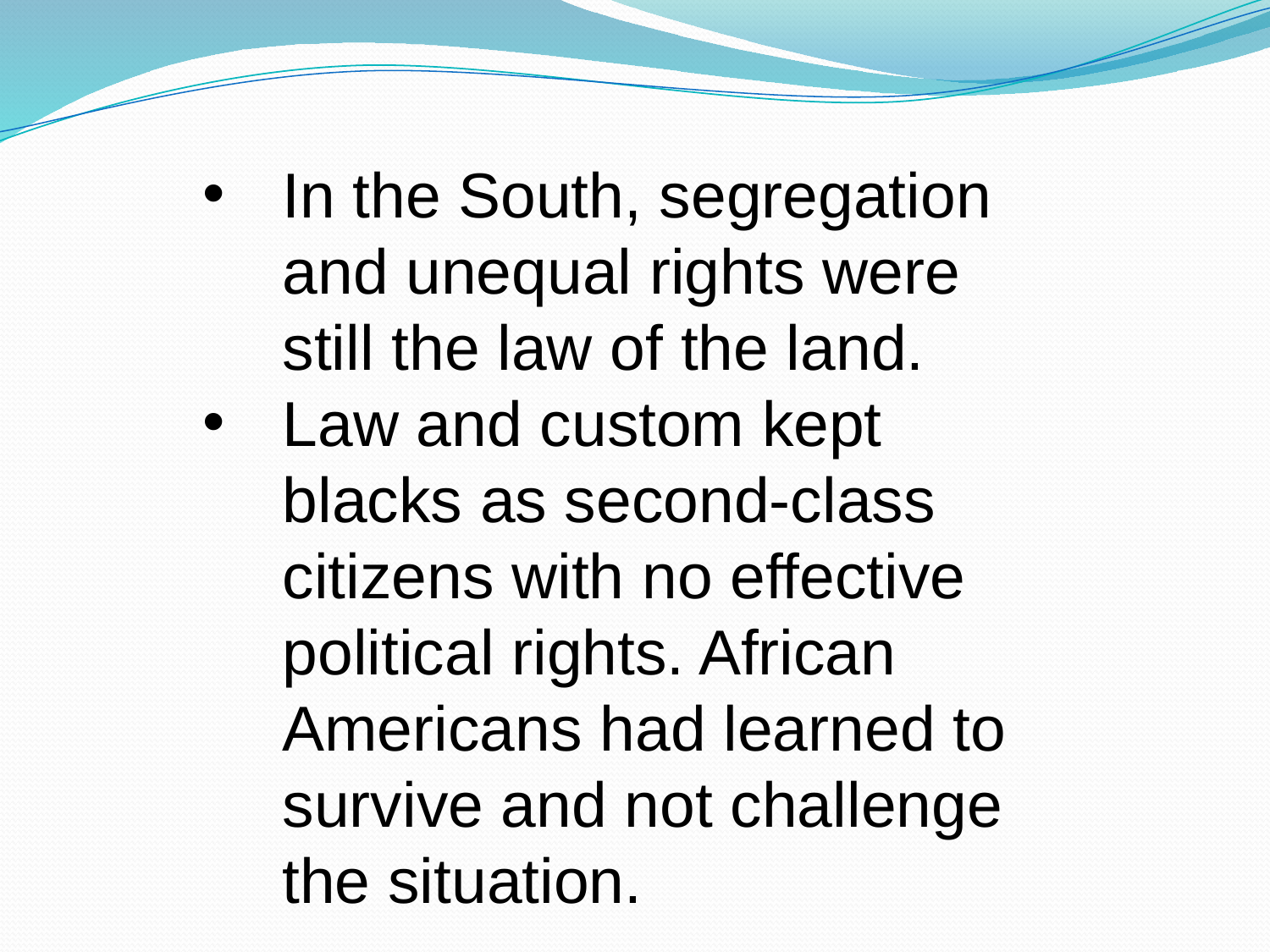

In the South, segregation and unequal rights were still the law of the land.
Law and custom kept blacks as second-class citizens with no effective political rights. African Americans had learned to survive and not challenge the situation.